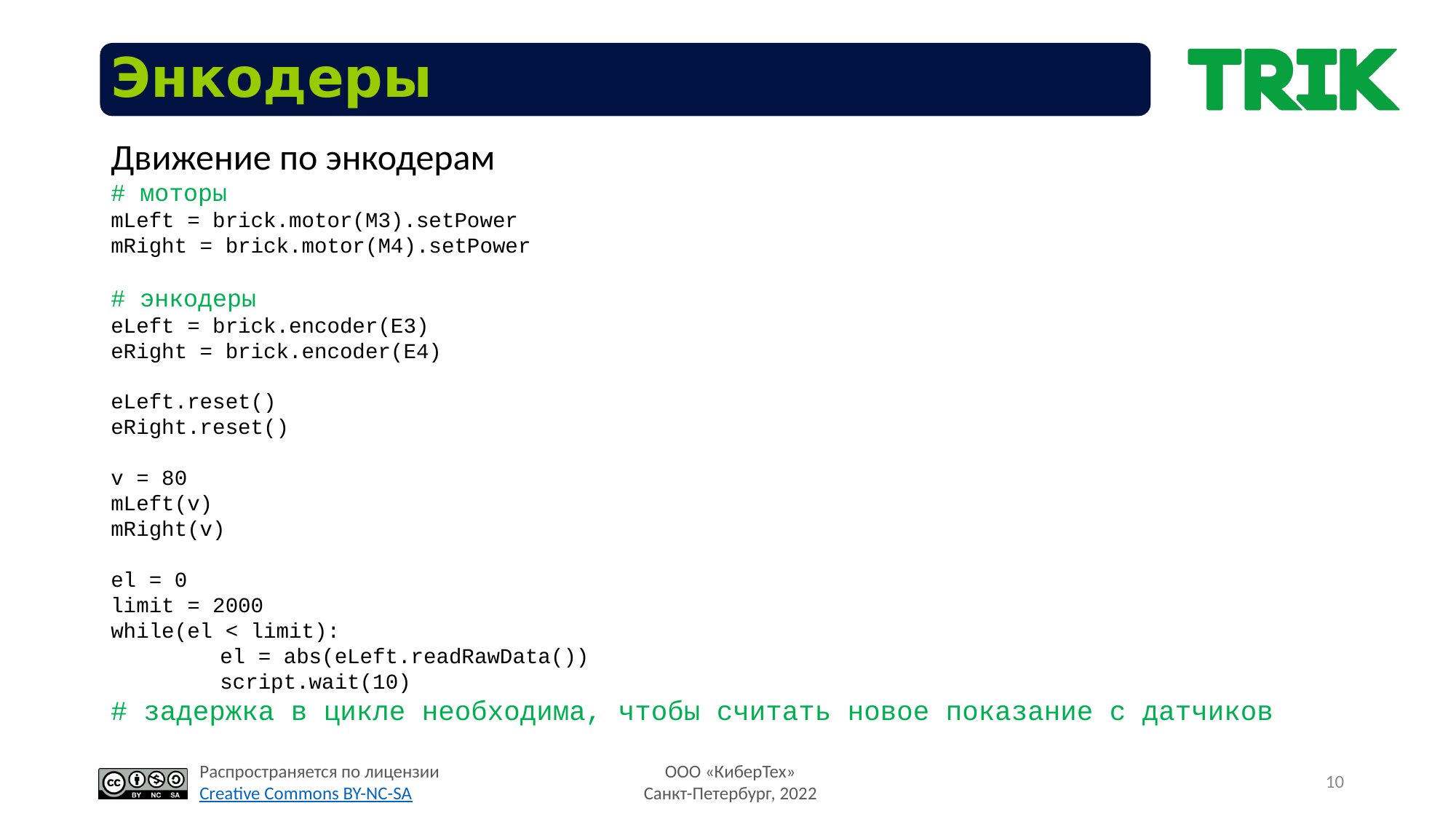

# Энкодеры
Движение по энкодерам
# моторы
mLeft = brick.motor(M3).setPower
mRight = brick.motor(M4).setPower

# энкодеры
eLeft = brick.encoder(E3)
eRight = brick.encoder(E4)

eLeft.reset()
eRight.reset()

v = 80
mLeft(v)
mRight(v)

el = 0
limit = 2000
while(el < limit):
	el = abs(eLeft.readRawData())
	script.wait(10)
# задержка в цикле необходима, чтобы считать новое показание с датчиков

10